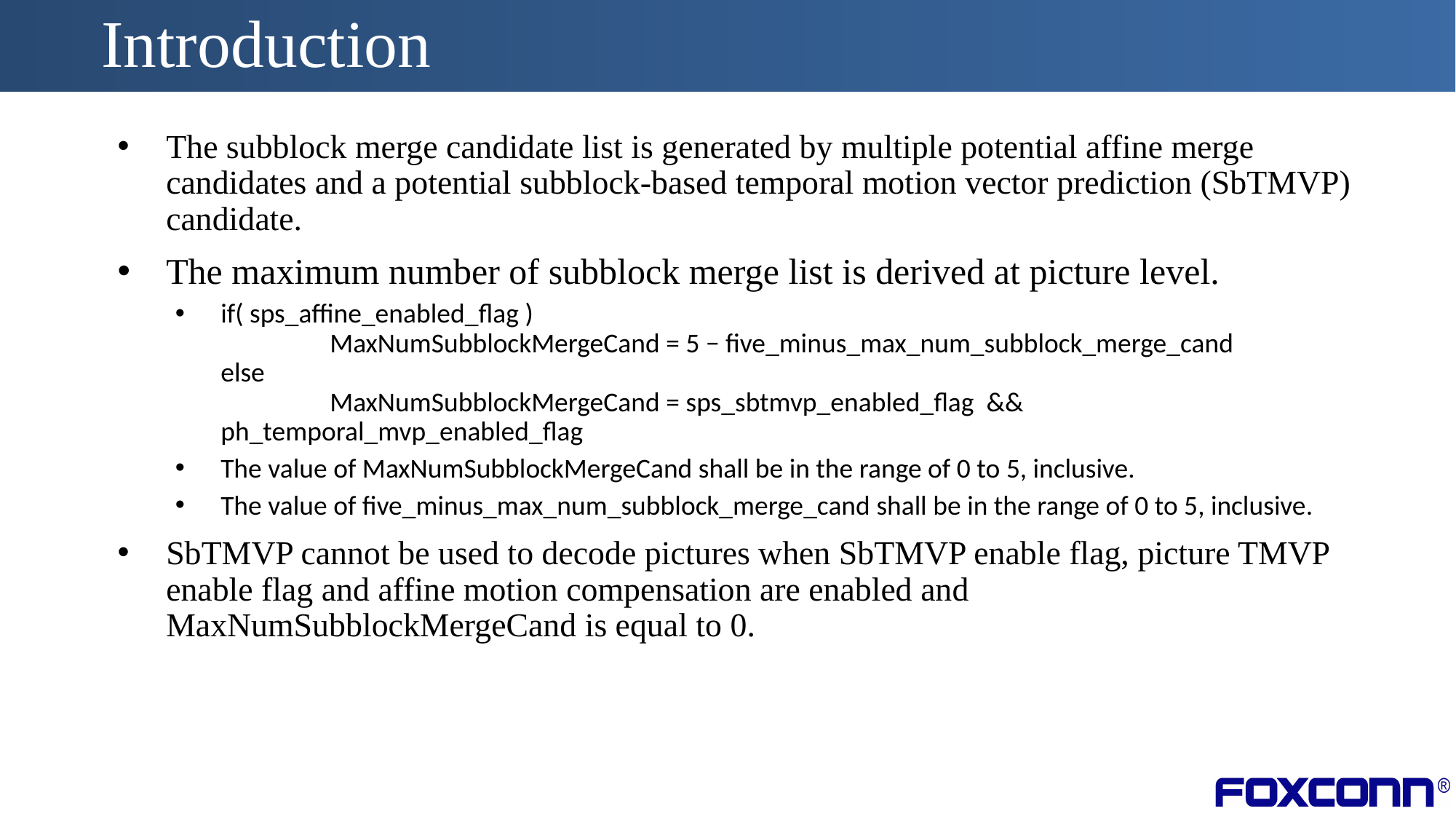

# Introduction
The subblock merge candidate list is generated by multiple potential affine merge candidates and a potential subblock-based temporal motion vector prediction (SbTMVP) candidate.
The maximum number of subblock merge list is derived at picture level.
if( sps_affine_enabled_flag )
	MaxNumSubblockMergeCand = 5 − five_minus_max_num_subblock_merge_cand
else
	MaxNumSubblockMergeCand = sps_sbtmvp_enabled_flag  &&  ph_temporal_mvp_enabled_flag
The value of MaxNumSubblockMergeCand shall be in the range of 0 to 5, inclusive.
The value of five_minus_max_num_subblock_merge_cand shall be in the range of 0 to 5, inclusive.
SbTMVP cannot be used to decode pictures when SbTMVP enable flag, picture TMVP enable flag and affine motion compensation are enabled and MaxNumSubblockMergeCand is equal to 0.